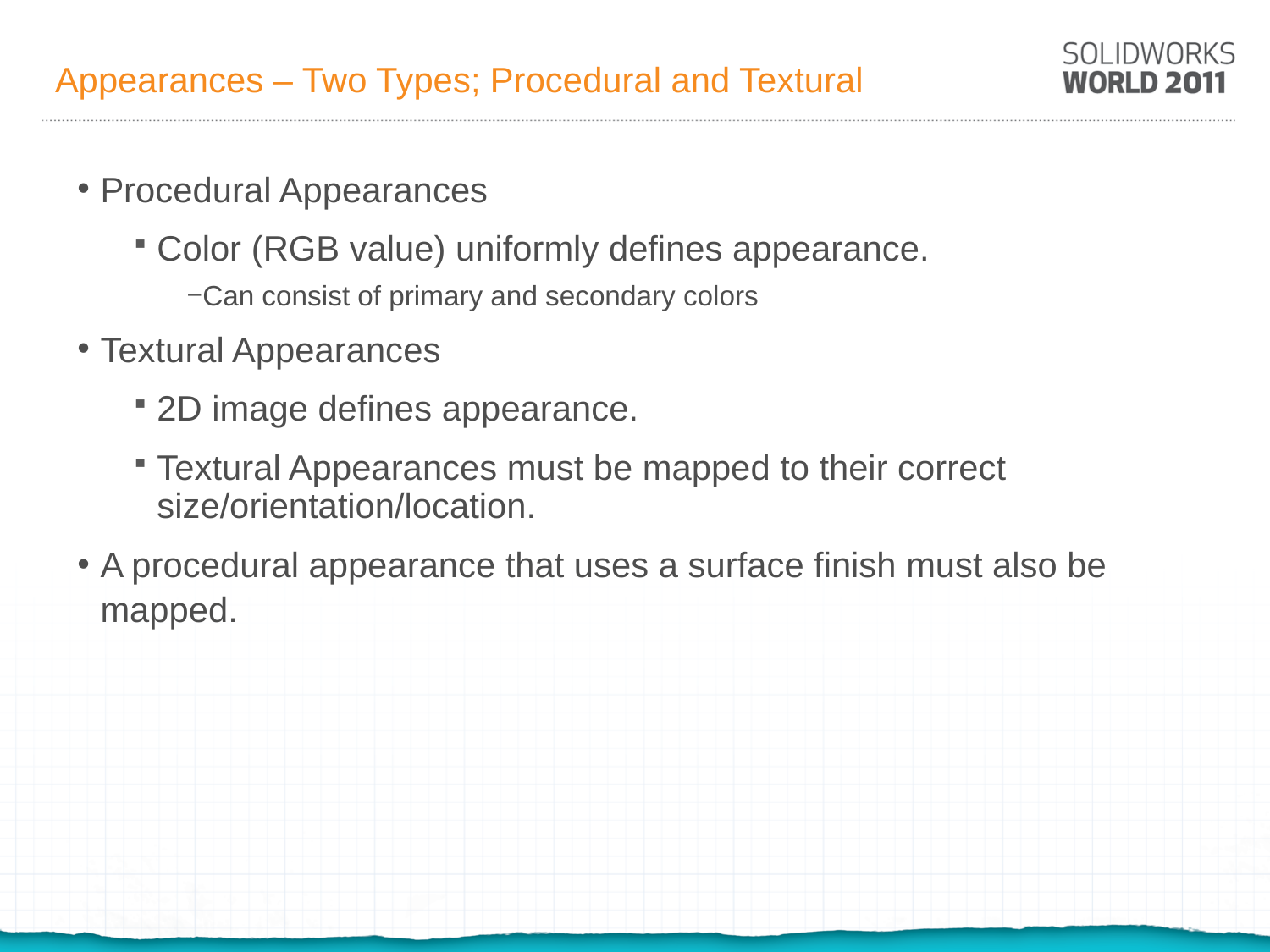

# Appearances – Two Types; Procedural and Textural
Procedural Appearances
Color (RGB value) uniformly defines appearance.
Can consist of primary and secondary colors
Textural Appearances
2D image defines appearance.
Textural Appearances must be mapped to their correct size/orientation/location.
A procedural appearance that uses a surface finish must also be mapped.